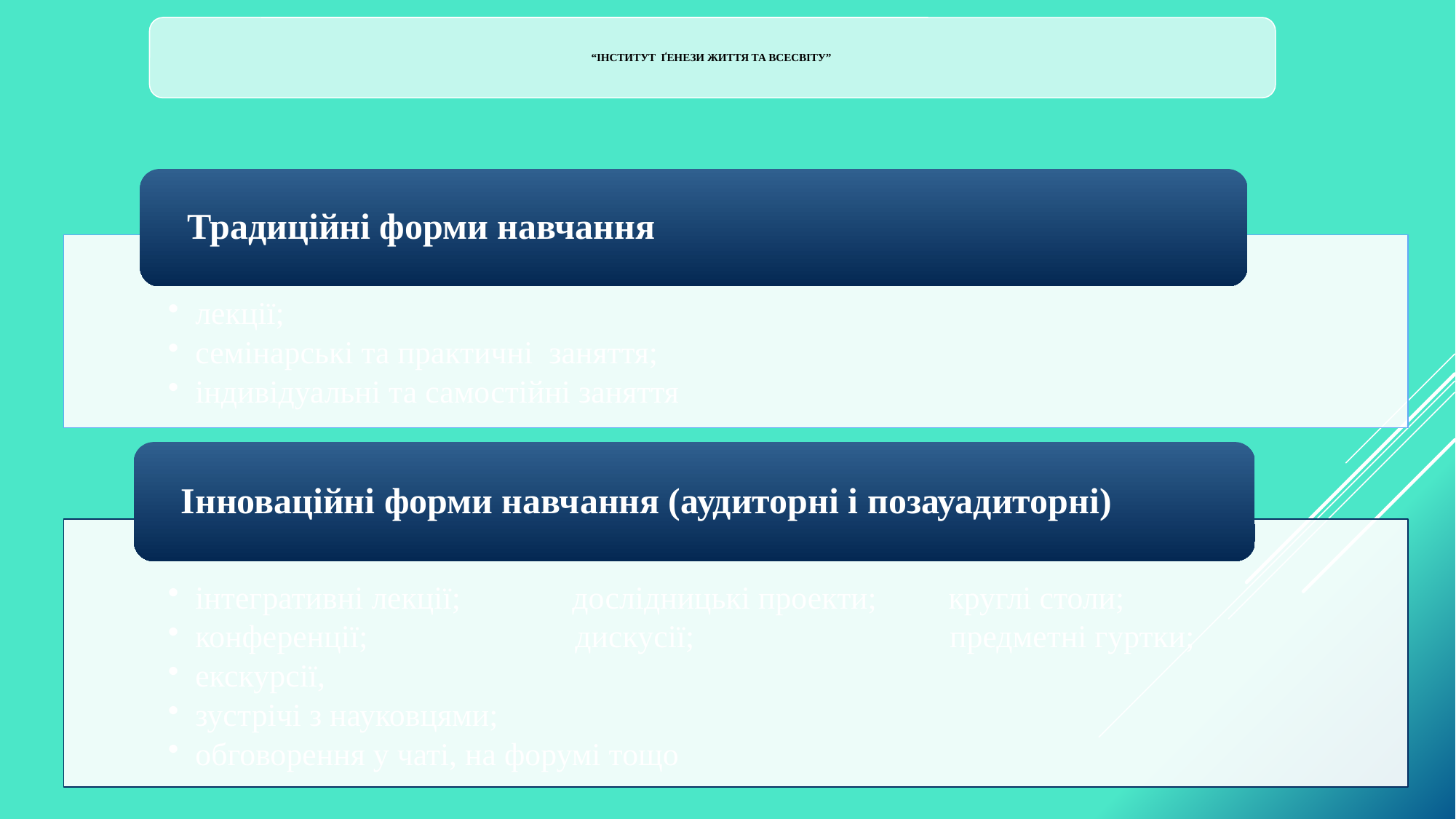

“інститут  Ґенези життя та Всесвіту”

лекції;
семінарські та практичні  заняття;
індивідуальні та самостійні заняття
Традиційні форми навчання
інтегративні лекції;              дослідницькі проекти;         круглі столи;
конференції;                          дискусії;                                предметні гуртки;
екскурсії,
зустрічі з науковцями;
обговорення у чаті, на форумі тощо
Інноваційні форми навчання (аудиторні і позауадиторні)